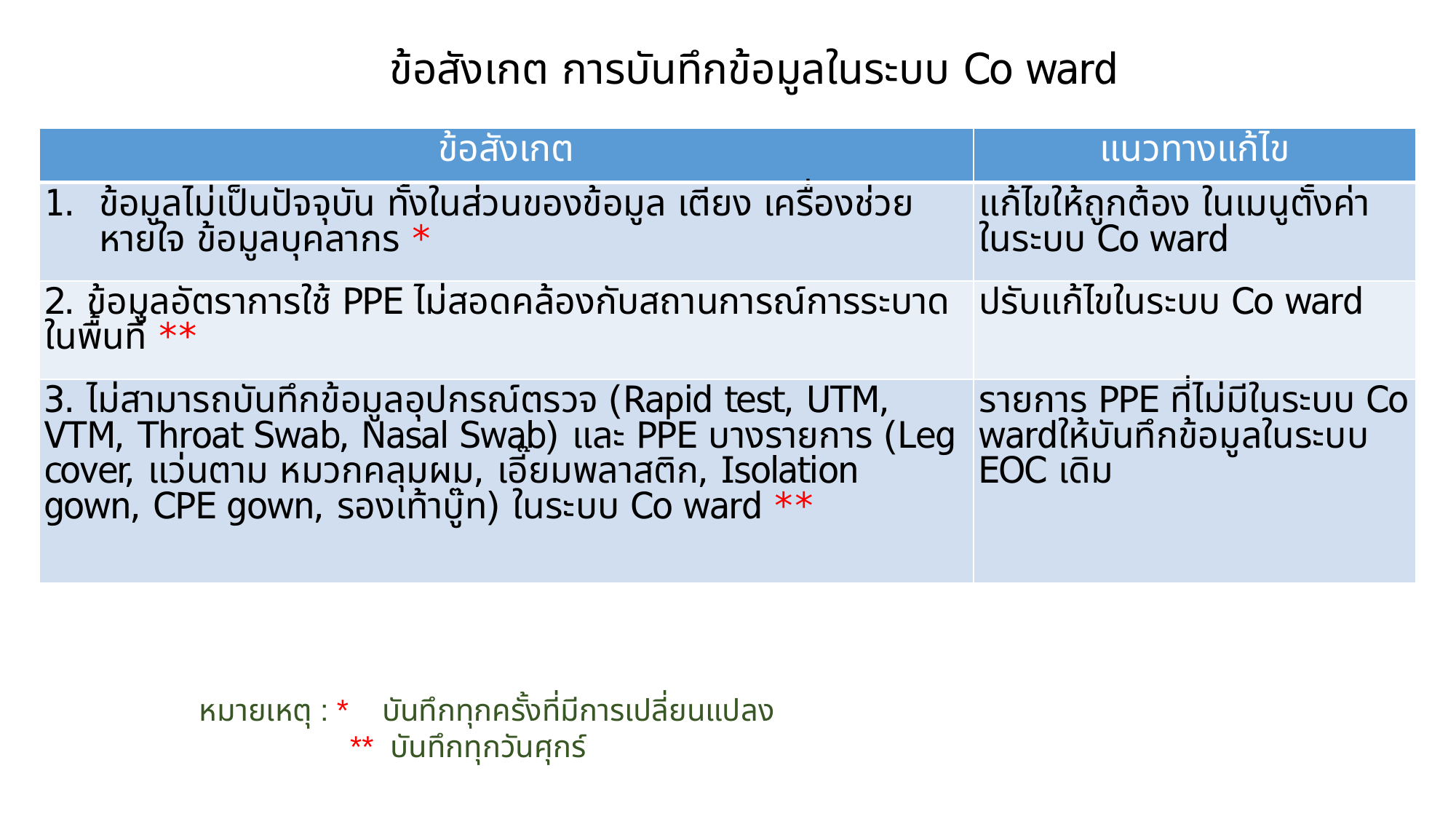

ข้อสังเกต การบันทึกข้อมูลในระบบ Co ward
| ข้อสังเกต | แนวทางแก้ไข |
| --- | --- |
| ข้อมูลไม่เป็นปัจจุบัน ทั้งในส่วนของข้อมูล เตียง เครื่องช่วยหายใจ ข้อมูลบุคลากร \* | แก้ไขให้ถูกต้อง ในเมนูตั้งค่า ในระบบ Co ward |
| 2. ข้อมูลอัตราการใช้ PPE ไม่สอดคล้องกับสถานการณ์การระบาดในพื้นที่ \*\* | ปรับแก้ไขในระบบ Co ward |
| 3. ไม่สามารถบันทึกข้อมูลอุปกรณ์ตรวจ (Rapid test, UTM, VTM, Throat Swab, Nasal Swab) และ PPE บางรายการ (Leg cover, แว่นตาม หมวกคลุมผม, เอี๊ยมพลาสติก, Isolation gown, CPE gown, รองเท้าบู๊ท) ในระบบ Co ward \*\* | รายการ PPE ที่ไม่มีในระบบ Co wardให้บันทึกข้อมูลในระบบ EOC เดิม |
หมายเหตุ : *    บันทึกทุกครั้งที่มีการเปลี่ยนแปลง
                  **  บันทึกทุกวันศุกร์